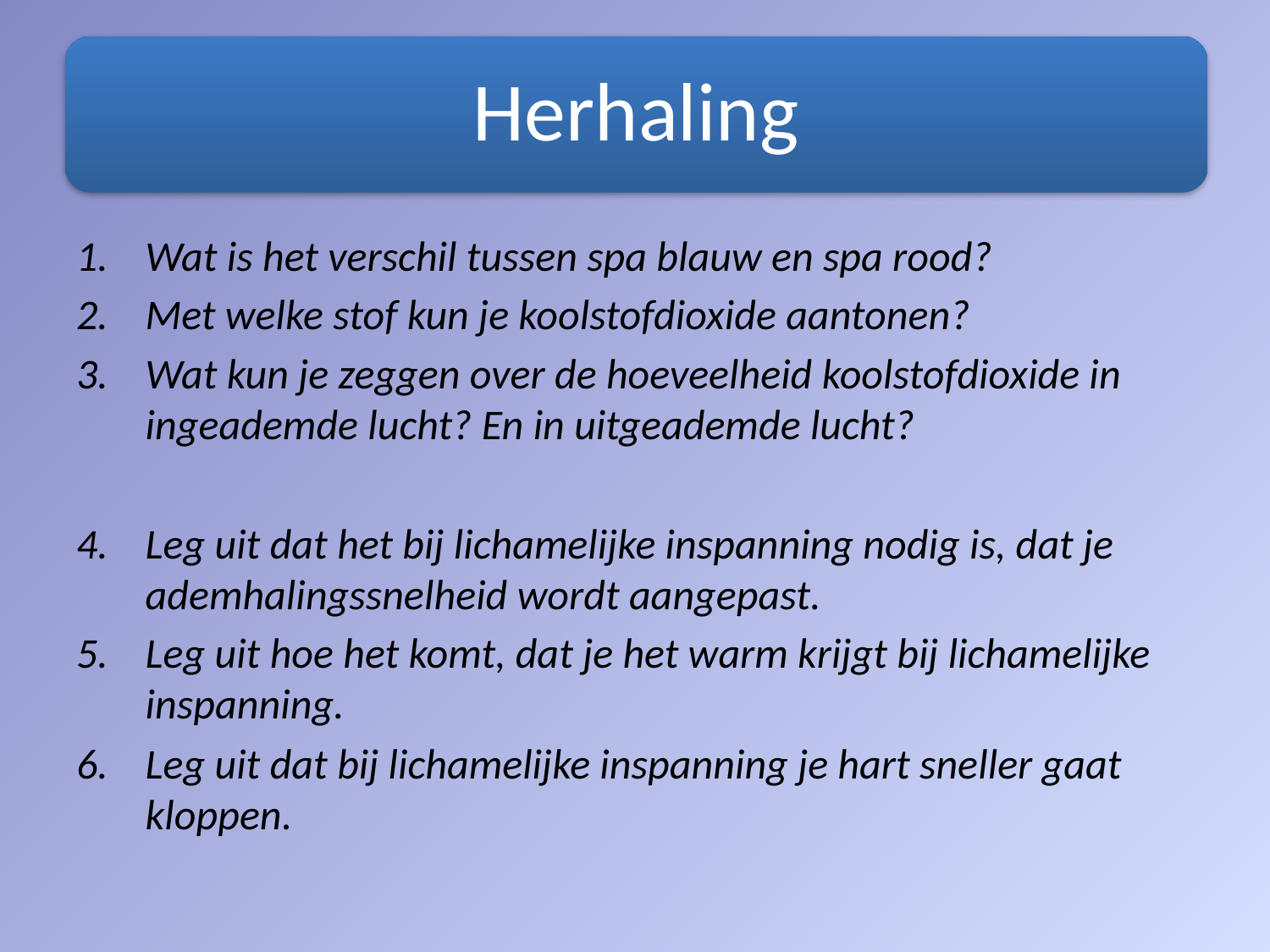

Herhaling
Wat is het verschil tussen spa blauw en spa rood?
Met welke stof kun je koolstofdioxide aantonen?
Wat kun je zeggen over de hoeveelheid koolstofdioxide in ingeademde lucht? En in uitgeademde lucht?

Leg uit dat het bij lichamelijke inspanning nodig is, dat je ademhalingssnelheid wordt aangepast.
Leg uit hoe het komt, dat je het warm krijgt bij lichamelijke inspanning.
Leg uit dat bij lichamelijke inspanning je hart sneller gaat kloppen.